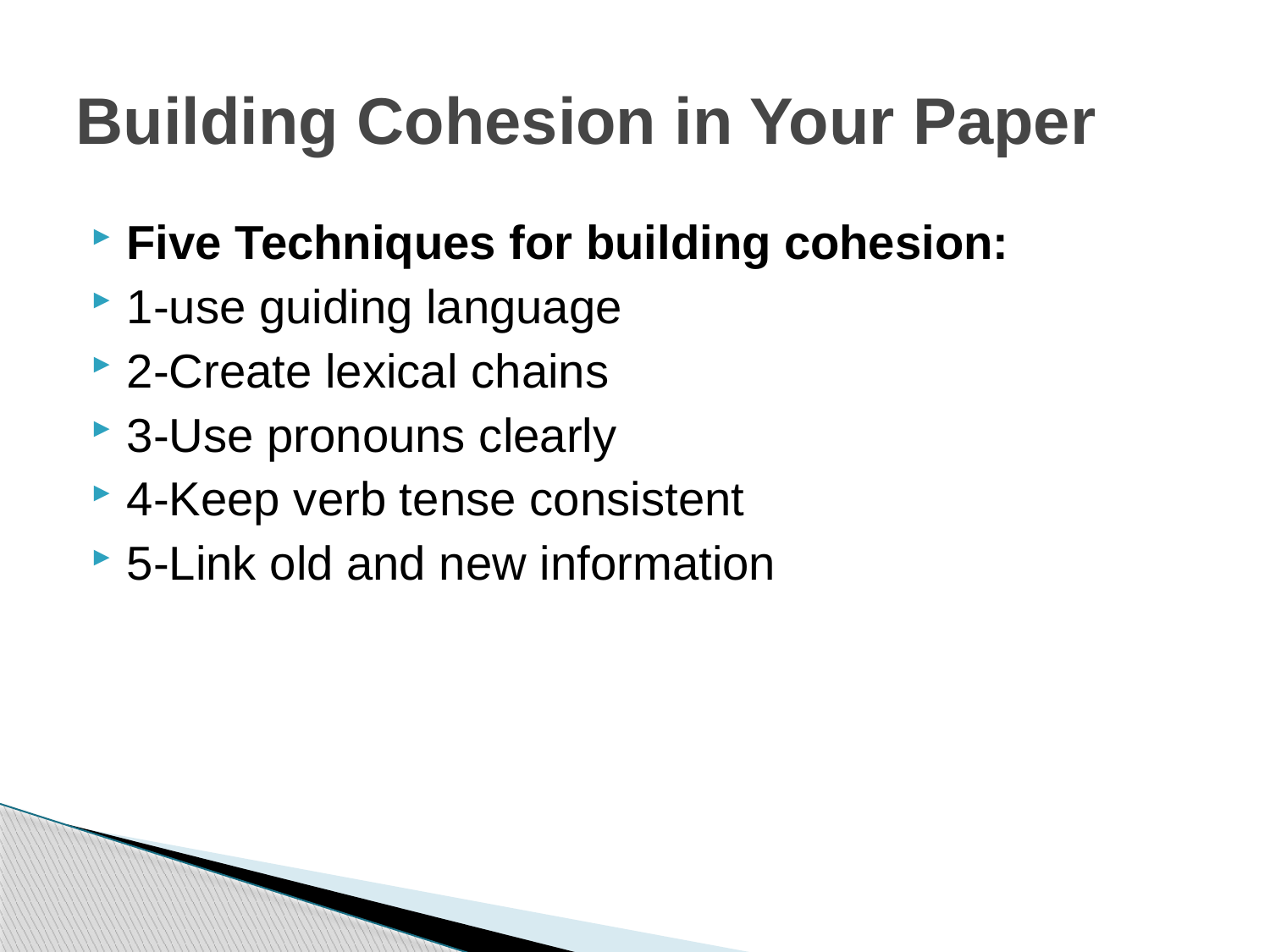

# Building Cohesion in Your Paper
Five Techniques for building cohesion:
1-use guiding language
2-Create lexical chains
3-Use pronouns clearly
4-Keep verb tense consistent
5-Link old and new information